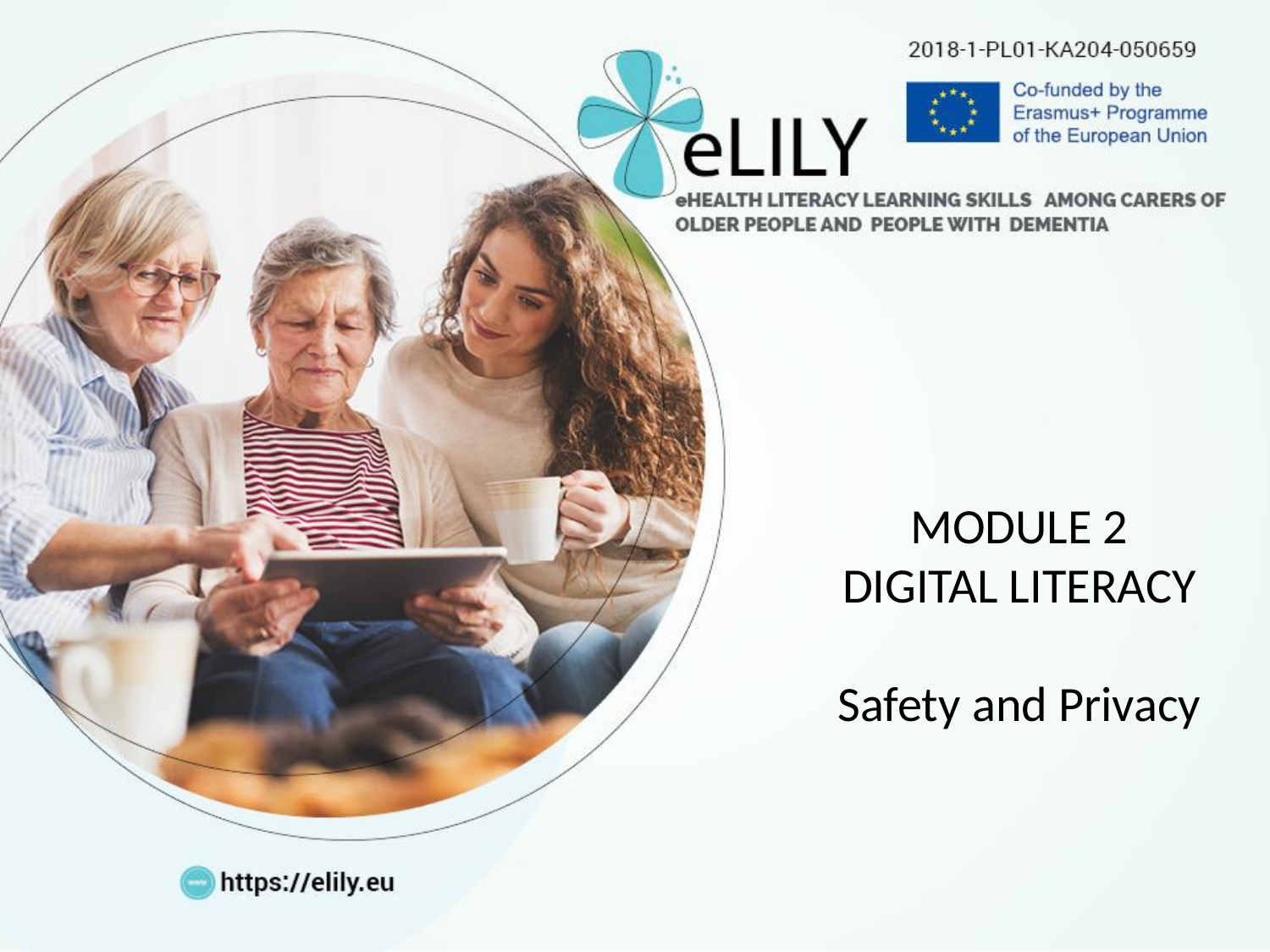

MODULE 2
DIGITAL LITERACY

Safety and Privacy